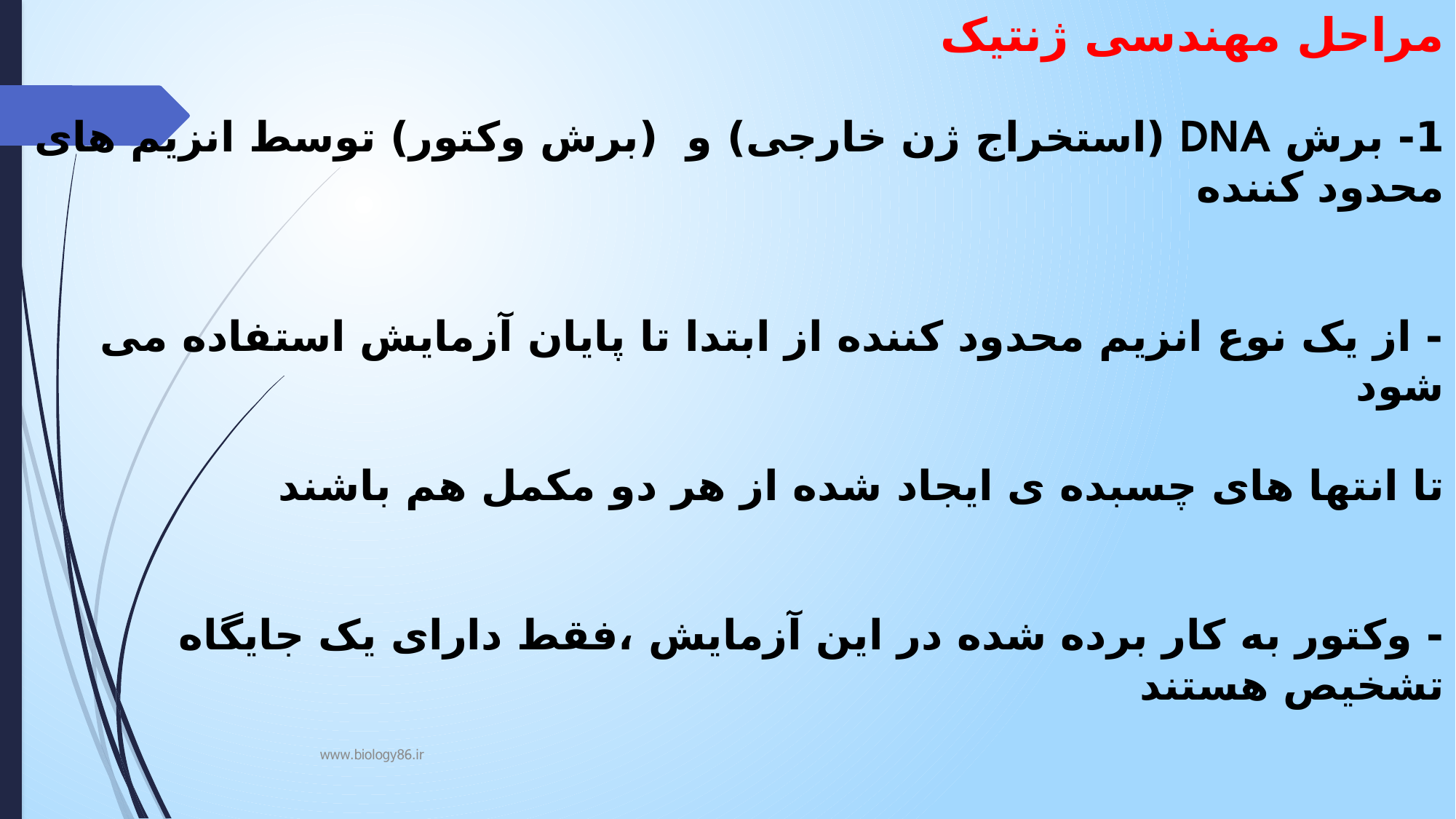

# مراحل مهندسی ژنتیک 1- برش DNA (استخراج ژن خارجی) و  (برش وکتور) توسط انزیم های محدود کننده - از یک نوع انزیم محدود کننده از ابتدا تا پایان آزمایش استفاده می شود تا انتها های چسبده ی ایجاد شده از هر دو مکمل هم باشند - وکتور به کار برده شده در این آزمایش ،فقط دارای یک جایگاه تشخیص هستند
www.biology86.ir